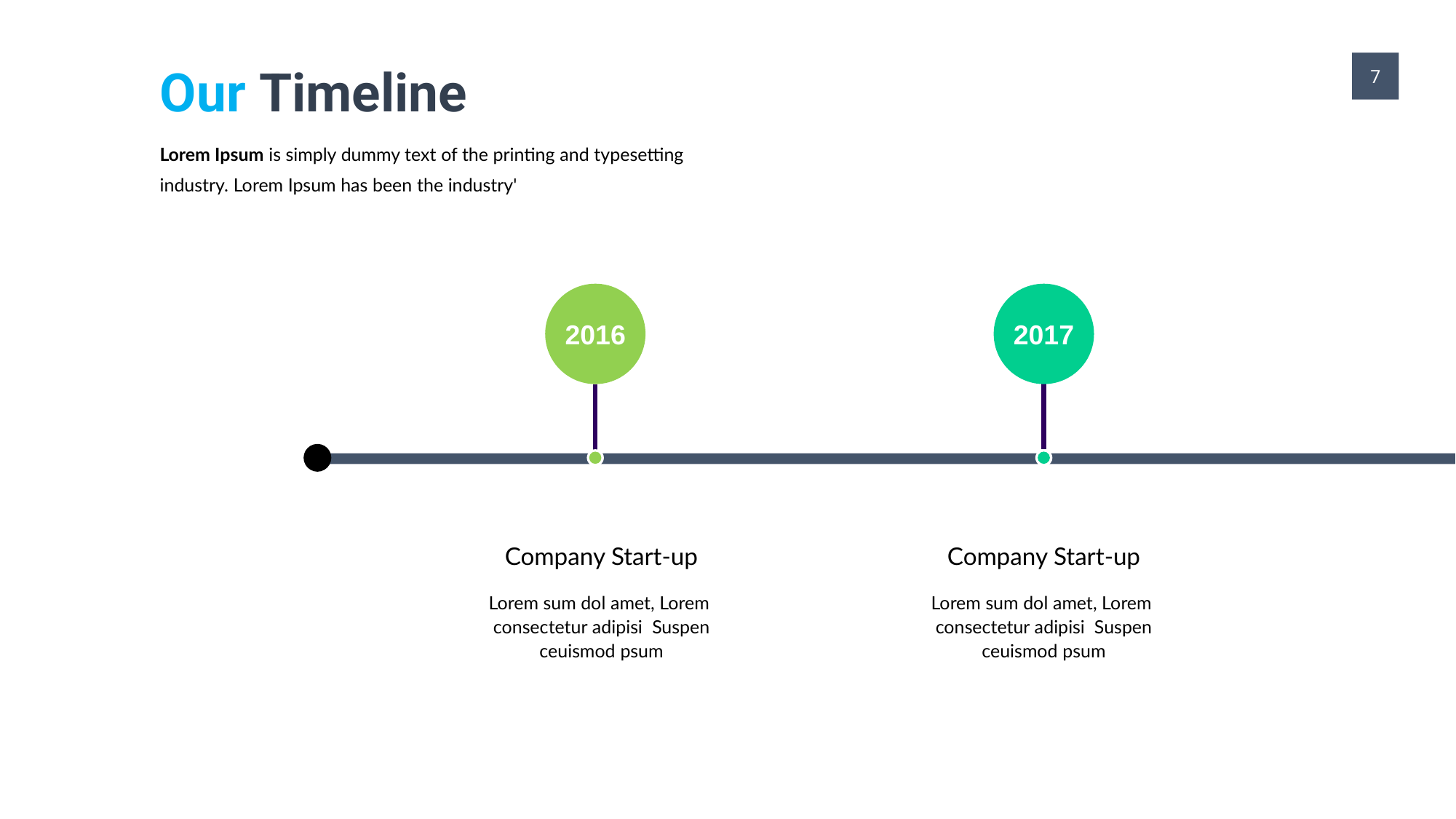

Our Timeline
7
Lorem Ipsum is simply dummy text of the printing and typesetting industry. Lorem Ipsum has been the industry'

2016
2017

Company Start-up
Company Start-up
Lorem sum dol amet, Lorem
consectetur adipisi  Suspen
ceuismod psum
Lorem sum dol amet, Lorem
consectetur adipisi  Suspen
ceuismod psum